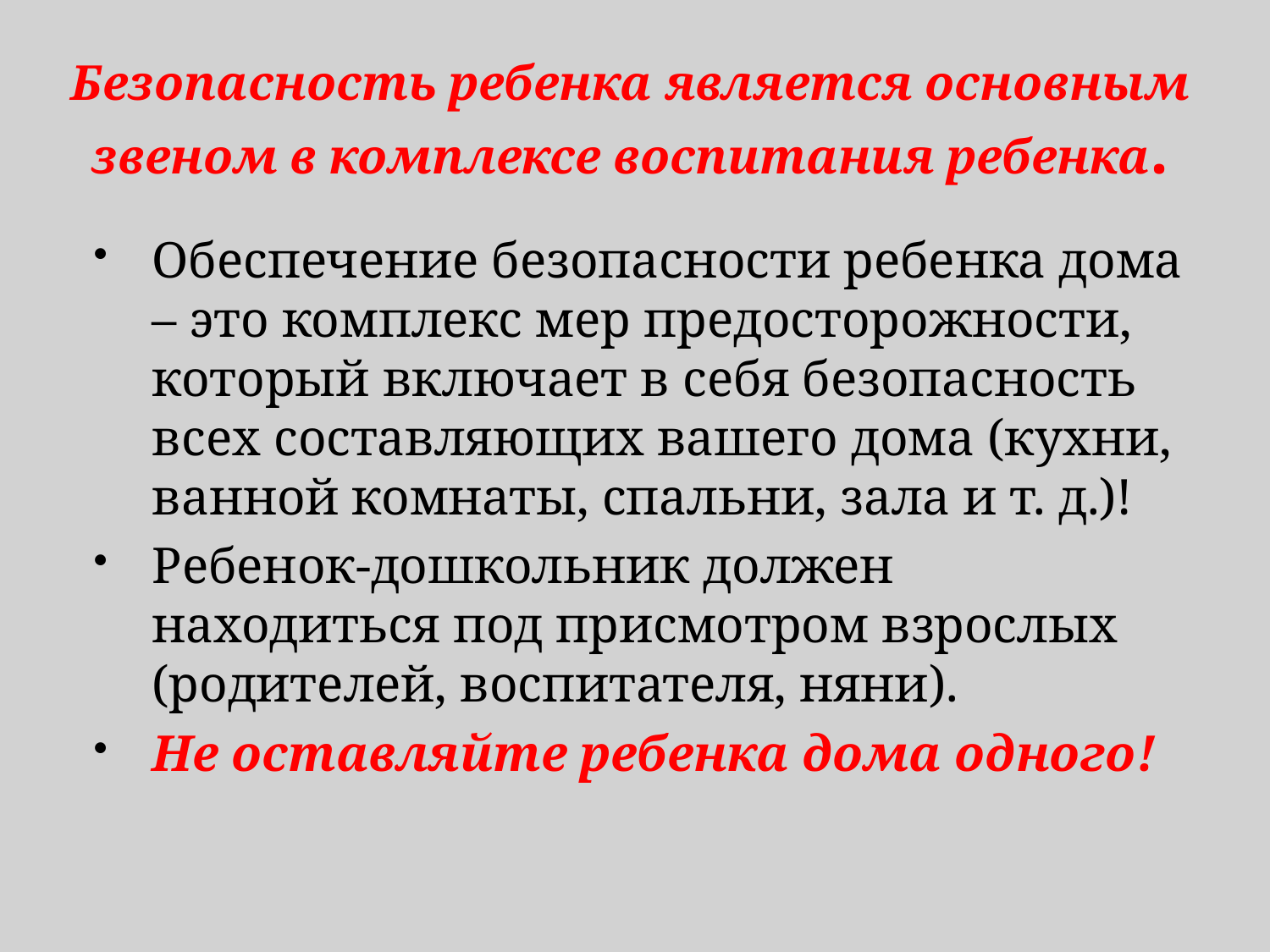

# Безопасность ребенка является основным звеном в комплексе воспитания ребенка.

Обеспечение безопасности ребенка дома – это комплекс мер предосторожности, который включает в себя безопасность всех составляющих вашего дома (кухни, ванной комнаты, спальни, зала и т. д.)!
Ребенок-дошкольник должен находиться под присмотром взрослых (родителей, воспитателя, няни).
Не оставляйте ребенка дома одного!